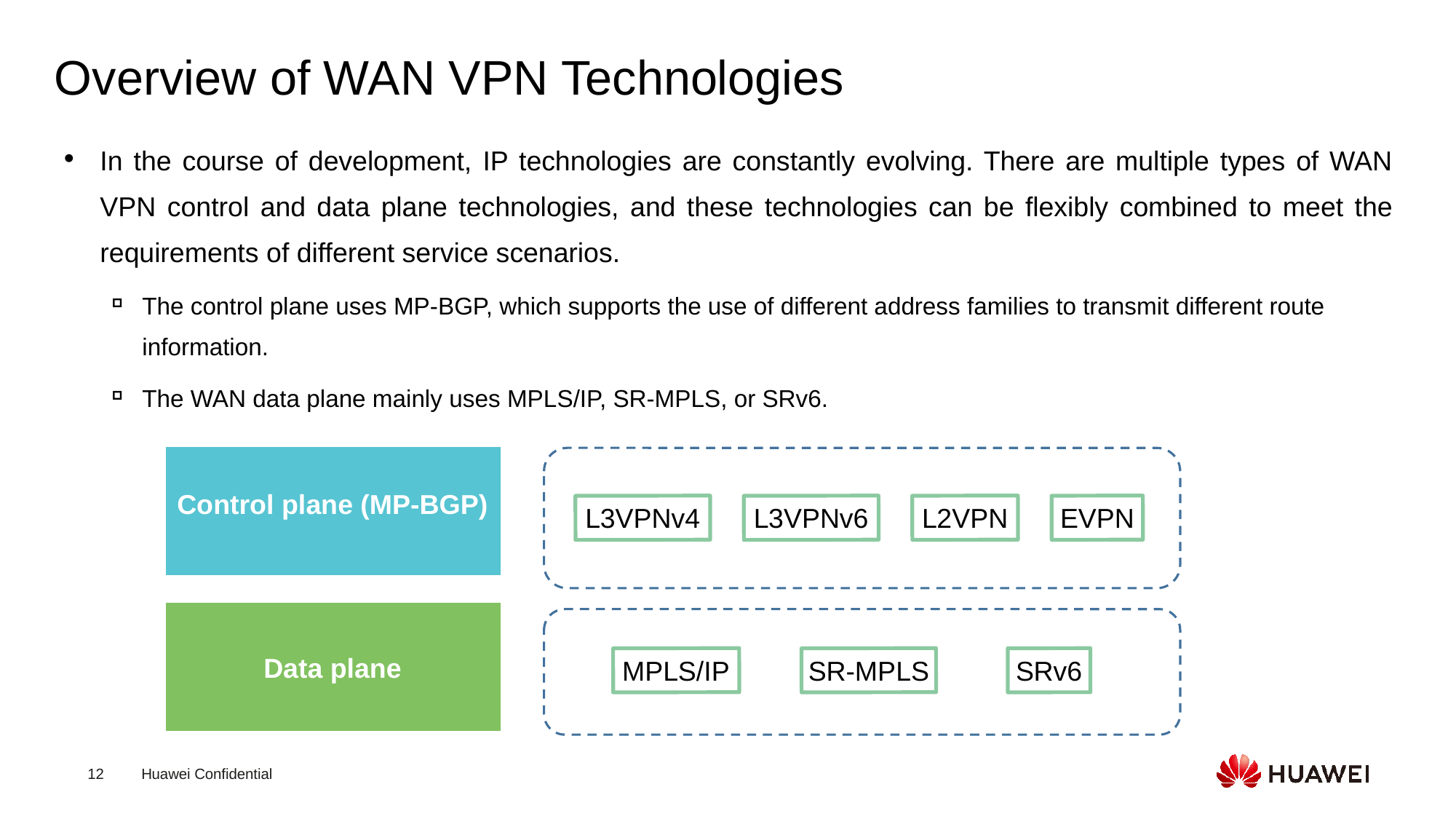

# Overview of WAN VPN Technologies
In the course of development, IP technologies are constantly evolving. There are multiple types of WAN VPN control and data plane technologies, and these technologies can be flexibly combined to meet the requirements of different service scenarios.
The control plane uses MP-BGP, which supports the use of different address families to transmit different route information.
The WAN data plane mainly uses MPLS/IP, SR-MPLS, or SRv6.

Control plane (MP-BGP)

L3VPNv4
L3VPNv6
L2VPN
EVPN

Data plane
MPLS/IP
SR-MPLS
SRv6